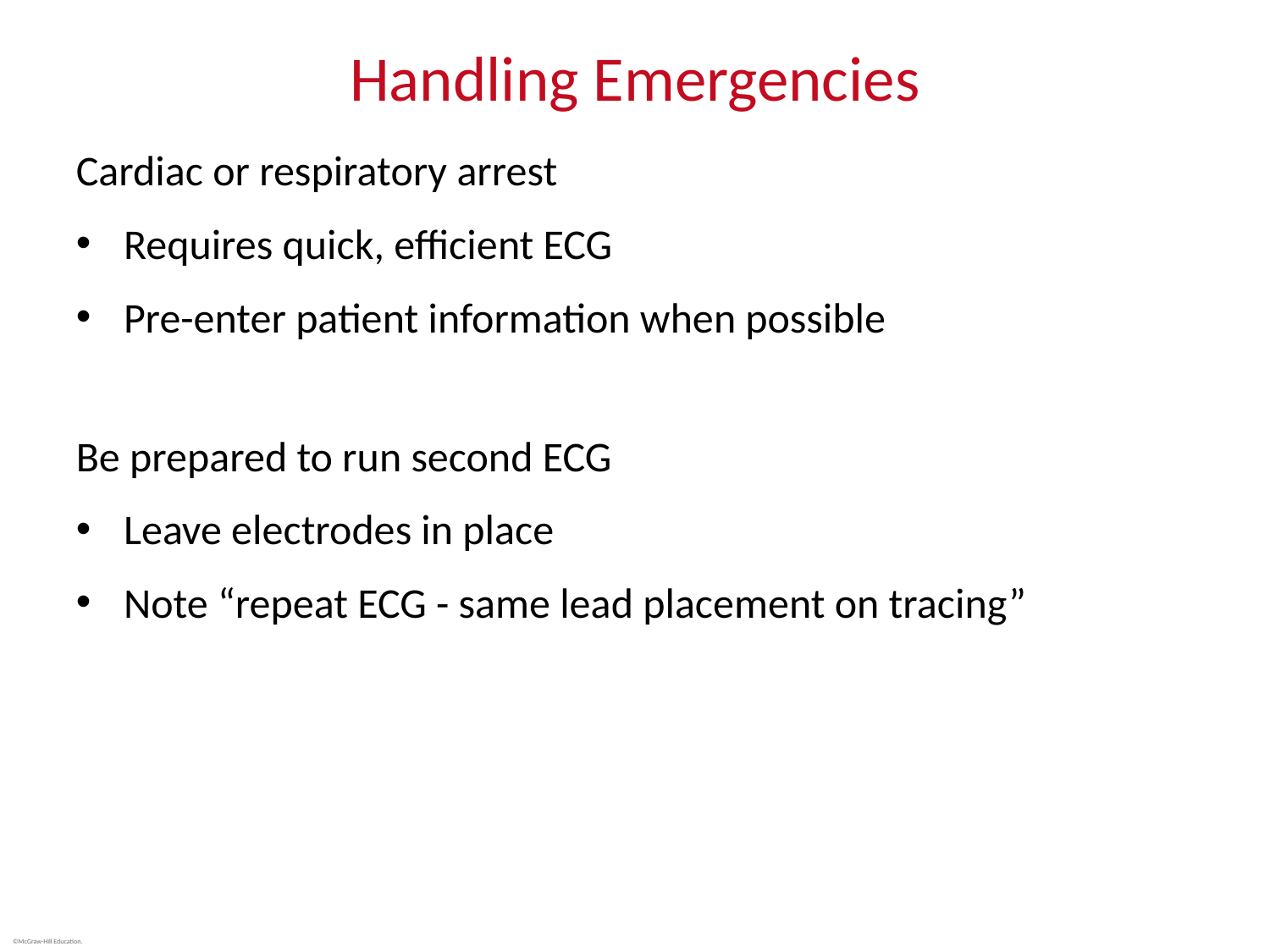

# Handling Emergencies
Cardiac or respiratory arrest
Requires quick, efficient ECG
Pre-enter patient information when possible
Be prepared to run second ECG
Leave electrodes in place
Note “repeat ECG - same lead placement on tracing”